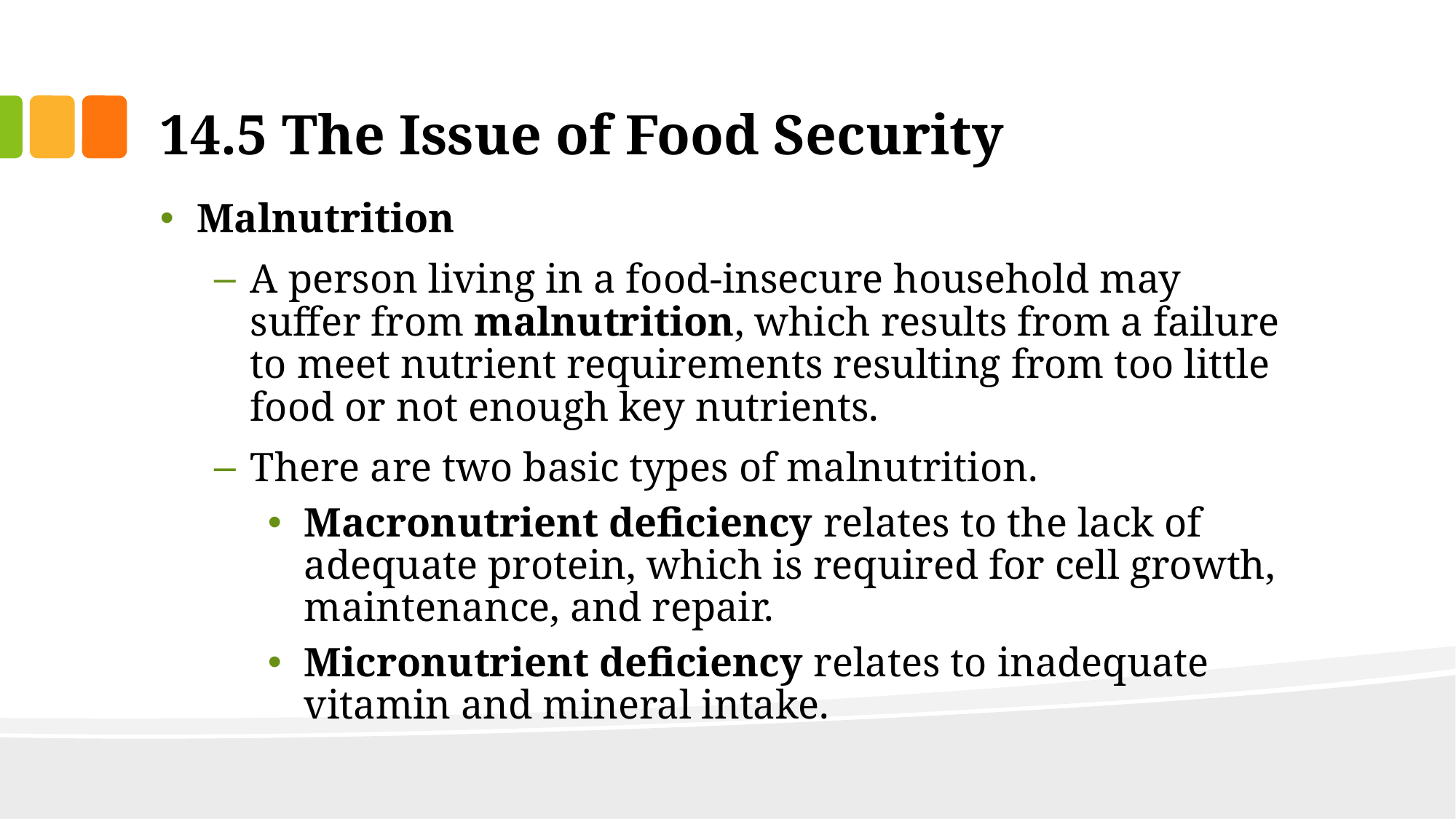

# 14.5 The Issue of Food Security
Malnutrition
A person living in a food-insecure household may suffer from malnutrition, which results from a failure to meet nutrient requirements resulting from too little food or not enough key nutrients.
There are two basic types of malnutrition.
Macronutrient deficiency relates to the lack of adequate protein, which is required for cell growth, maintenance, and repair.
Micronutrient deficiency relates to inadequate vitamin and mineral intake.